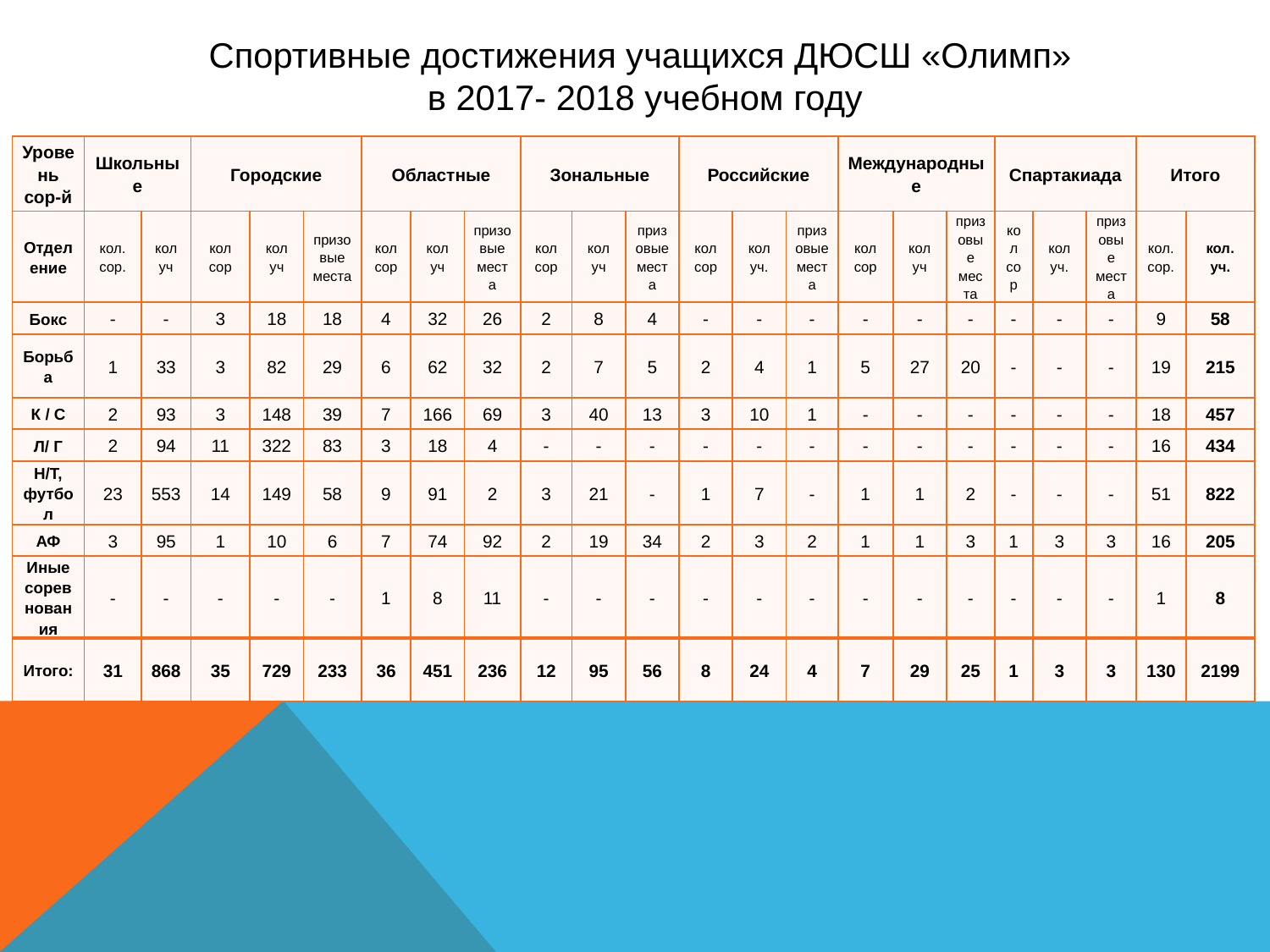

Спортивные достижения учащихся ДЮСШ «Олимп»
в 2017- 2018 учебном году
| Уровень сор-й | Школьные |  | Городские |  |  | Областные |  |  | Зональные |  |  | Российские |  |  | Международные |  |  | Спартакиада |  |  | Итого |  |
| --- | --- | --- | --- | --- | --- | --- | --- | --- | --- | --- | --- | --- | --- | --- | --- | --- | --- | --- | --- | --- | --- | --- |
| Отделение | кол. сор. | кол уч | кол сор | кол уч | призовые места | кол сор | кол уч | призовые места | кол сор | кол уч | призовые места | кол сор | кол уч. | призовые места | кол сор | кол уч | призовые места | кол сор | кол уч. | призовые места | кол. сор. | кол. уч. |
| Бокс | - | - | 3 | 18 | 18 | 4 | 32 | 26 | 2 | 8 | 4 | - | - | - | - | - | - | - | - | - | 9 | 58 |
| Борьба | 1 | 33 | 3 | 82 | 29 | 6 | 62 | 32 | 2 | 7 | 5 | 2 | 4 | 1 | 5 | 27 | 20 | - | - | - | 19 | 215 |
| К / С | 2 | 93 | 3 | 148 | 39 | 7 | 166 | 69 | 3 | 40 | 13 | 3 | 10 | 1 | - | - | - | - | - | - | 18 | 457 |
| Л/ Г | 2 | 94 | 11 | 322 | 83 | 3 | 18 | 4 | - | - | - | - | - | - | - | - | - | - | - | - | 16 | 434 |
| Н/Т, футбол | 23 | 553 | 14 | 149 | 58 | 9 | 91 | 2 | 3 | 21 | - | 1 | 7 | - | 1 | 1 | 2 | - | - | - | 51 | 822 |
| АФ | 3 | 95 | 1 | 10 | 6 | 7 | 74 | 92 | 2 | 19 | 34 | 2 | 3 | 2 | 1 | 1 | 3 | 1 | 3 | 3 | 16 | 205 |
| Иные соревнования | - | - | - | - | - | 1 | 8 | 11 | - | - | - | - | - | - | - | - | - | - | - | - | 1 | 8 |
| Итого: | 31 | 868 | 35 | 729 | 233 | 36 | 451 | 236 | 12 | 95 | 56 | 8 | 24 | 4 | 7 | 29 | 25 | 1 | 3 | 3 | 130 | 2199 |